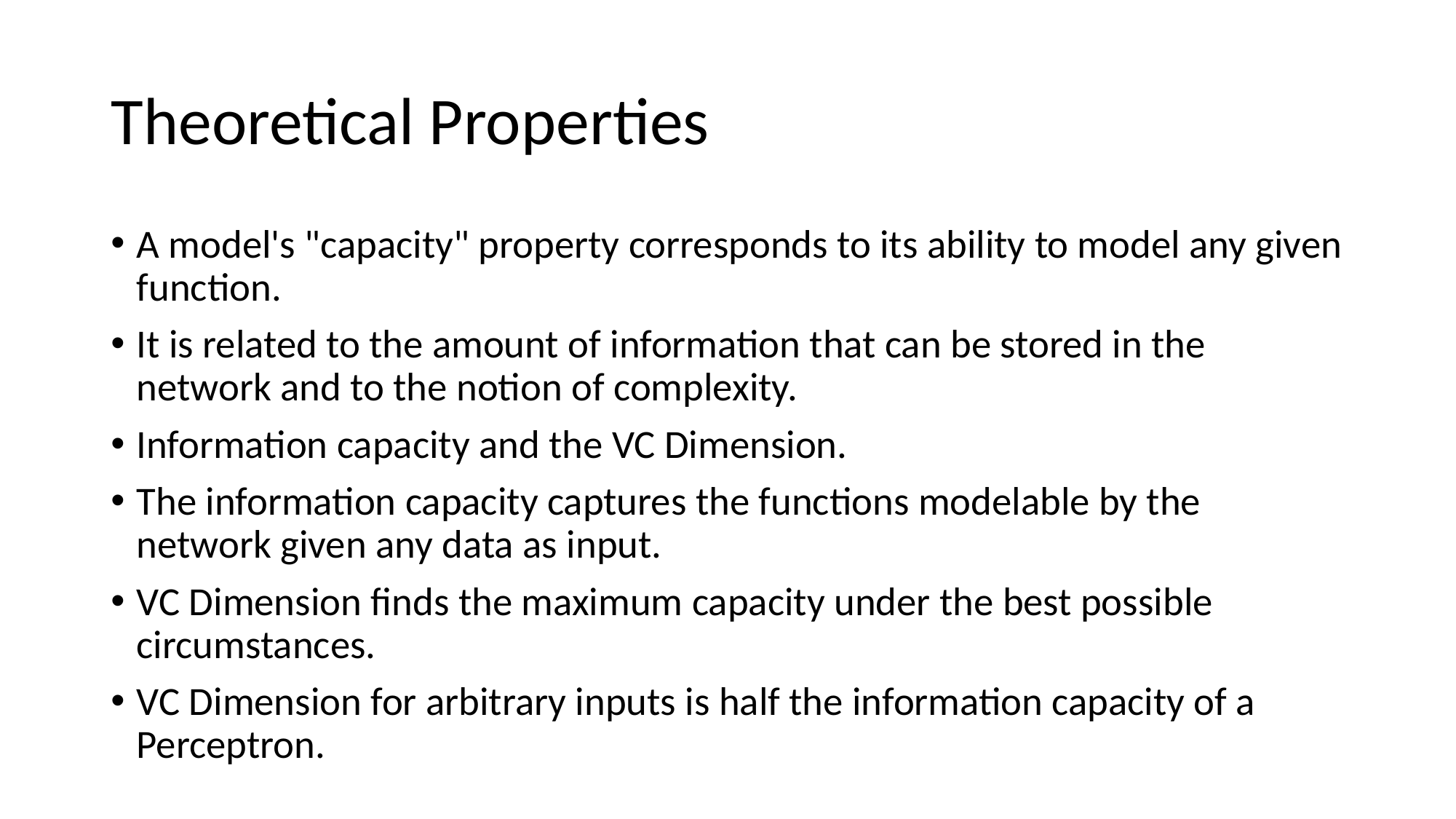

# Theoretical Properties
A model's "capacity" property corresponds to its ability to model any given function.
It is related to the amount of information that can be stored in the network and to the notion of complexity.
Information capacity and the VC Dimension.
The information capacity captures the functions modelable by the network given any data as input.
VC Dimension finds the maximum capacity under the best possible circumstances.
VC Dimension for arbitrary inputs is half the information capacity of a Perceptron.